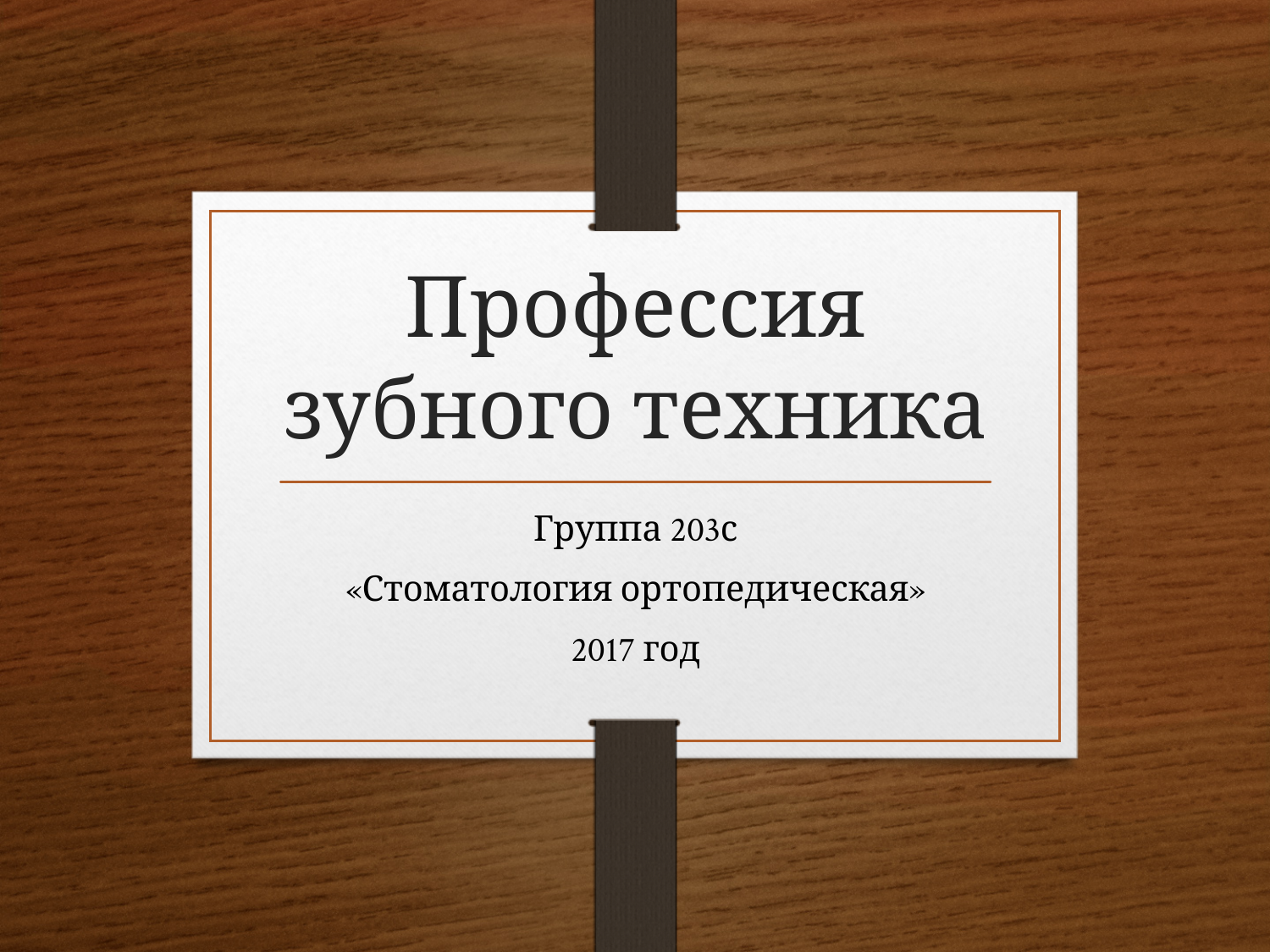

# Профессия зубного техника
Группа 203с
«Стоматология ортопедическая»
2017 год